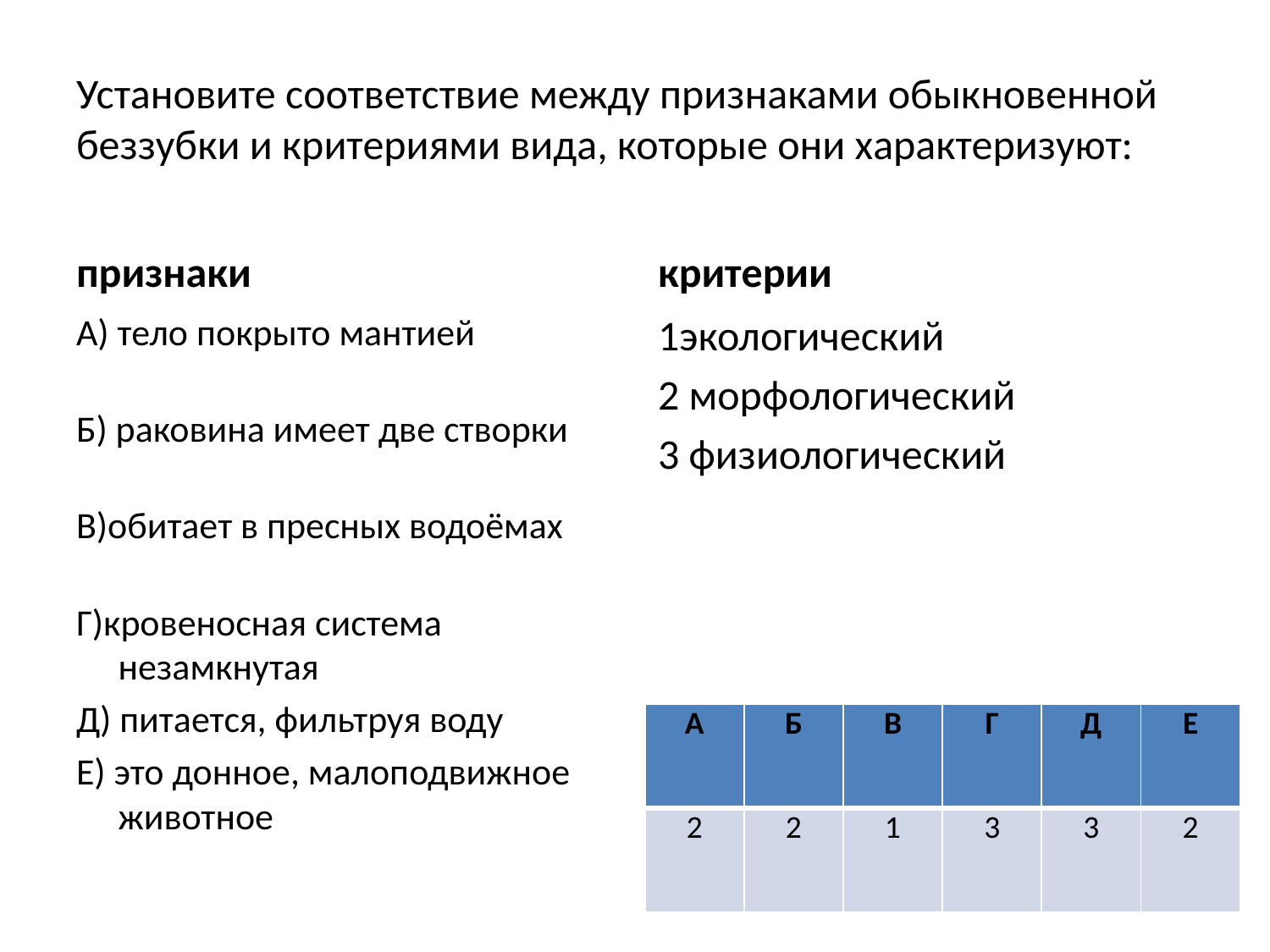

# Установите соответствие между признаками обыкновенной беззубки и критериями вида, которые они характеризуют:
признаки
критерии
А) тело покрыто мантией
Б) раковина имеет две створки
В)обитает в пресных водоёмах
Г)кровеносная система незамкнутая
Д) питается, фильтруя воду
Е) это донное, малоподвижное животное

1экологический
2 морфологический
3 физиологический
| А | Б | В | Г | Д | Е |
| --- | --- | --- | --- | --- | --- |
| 2 | 2 | 1 | 3 | 3 | 2 |